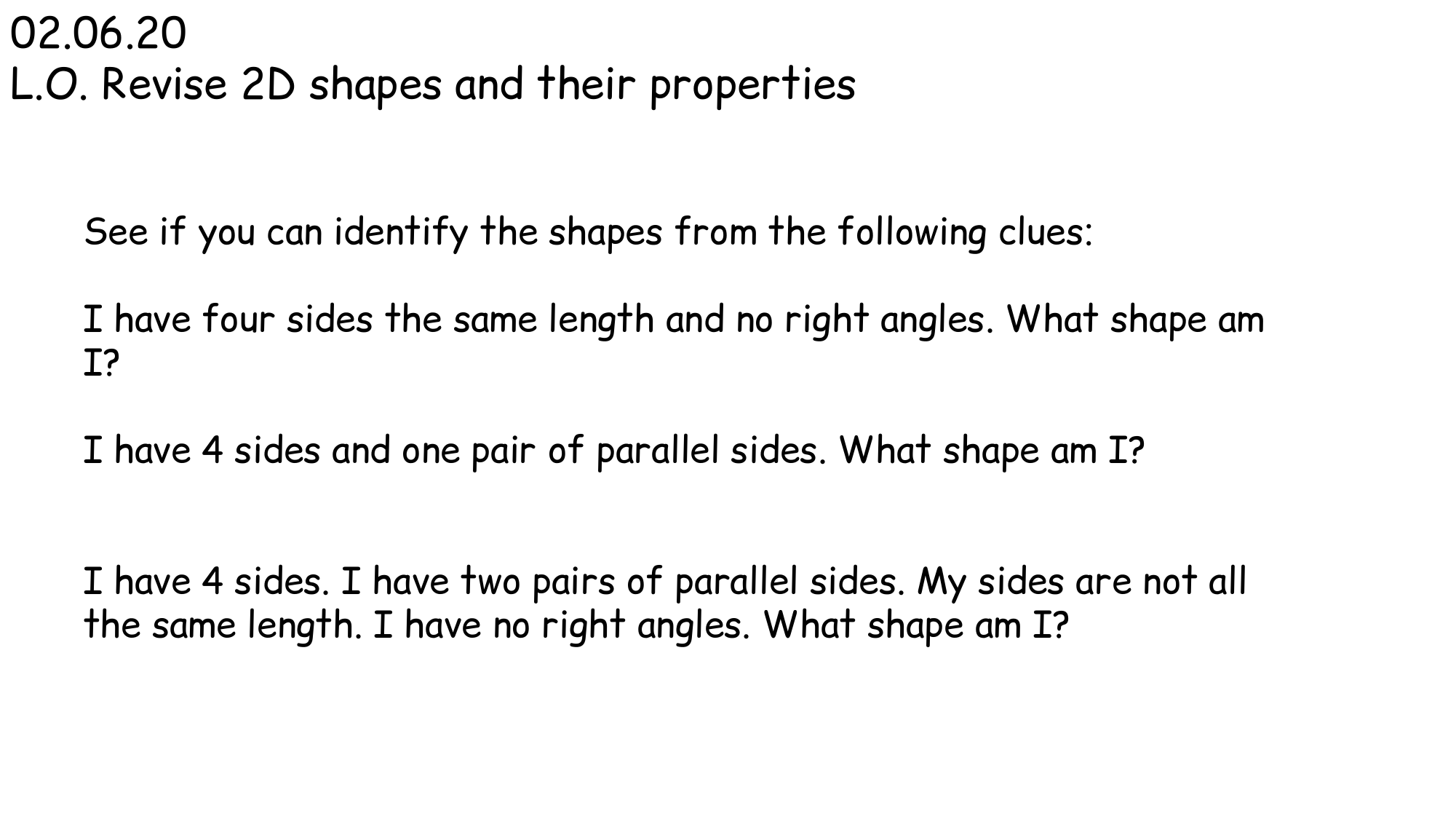

02.06.20
L.O. Revise 2D shapes and their properties
See if you can identify the shapes from the following clues:

I have four sides the same length and no right angles. What shape am I?

I have 4 sides and one pair of parallel sides. What shape am I?

I have 4 sides. I have two pairs of parallel sides. My sides are not all the same length. I have no right angles. What shape am I?